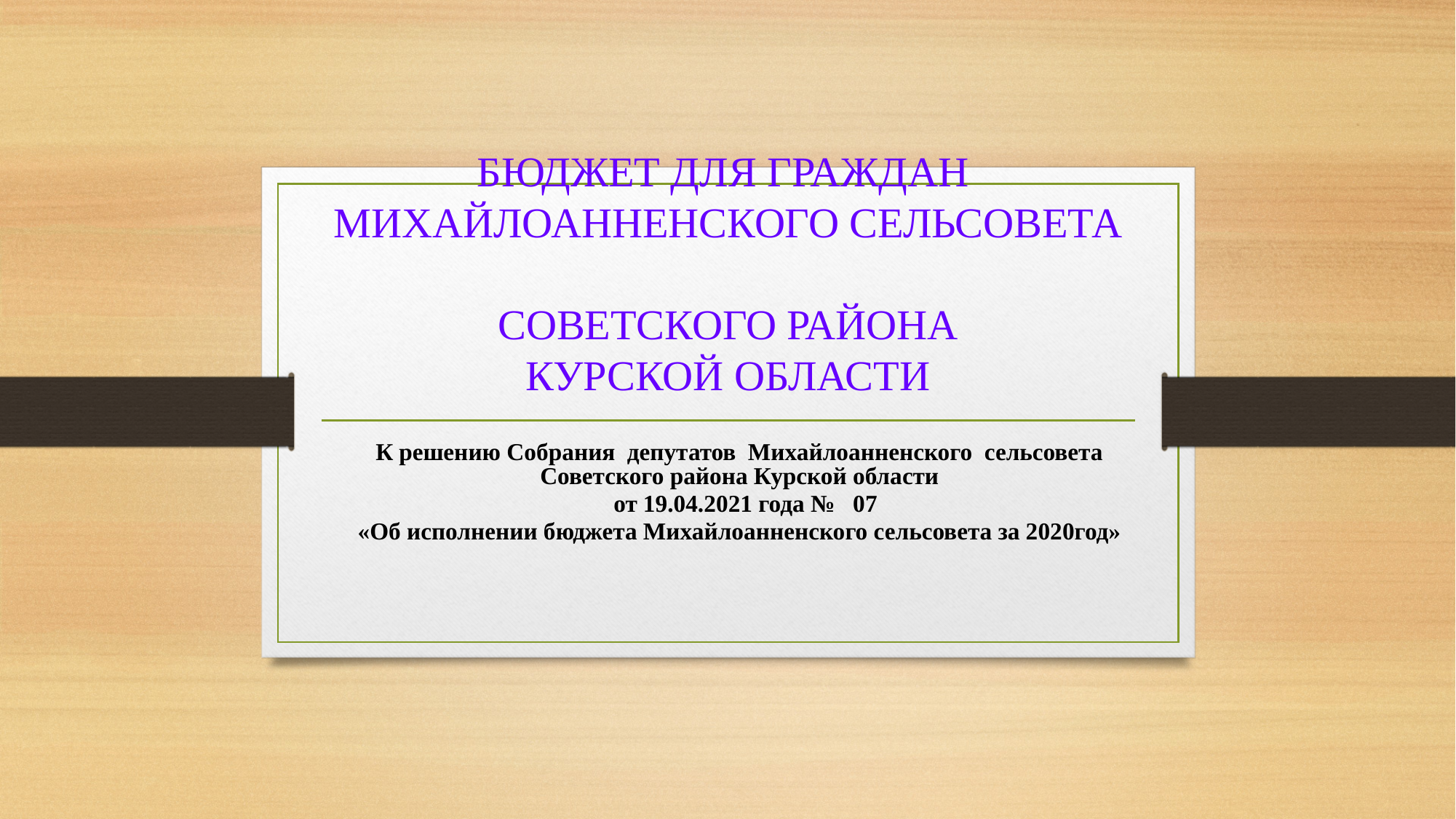

# БЮДЖЕТ ДЛЯ ГРАЖДАН МИХАЙЛОАННЕНСКОГО СЕЛЬСОВЕТА СОВЕТСКОГО РАЙОНА КУРСКОЙ ОБЛАСТИ
К решению Собрания  депутатов  Михайлоанненского  сельсовета Советского района Курской области
  от 19.04.2021 года №   07
«Об исполнении бюджета Михайлоанненского сельсовета за 2020год»